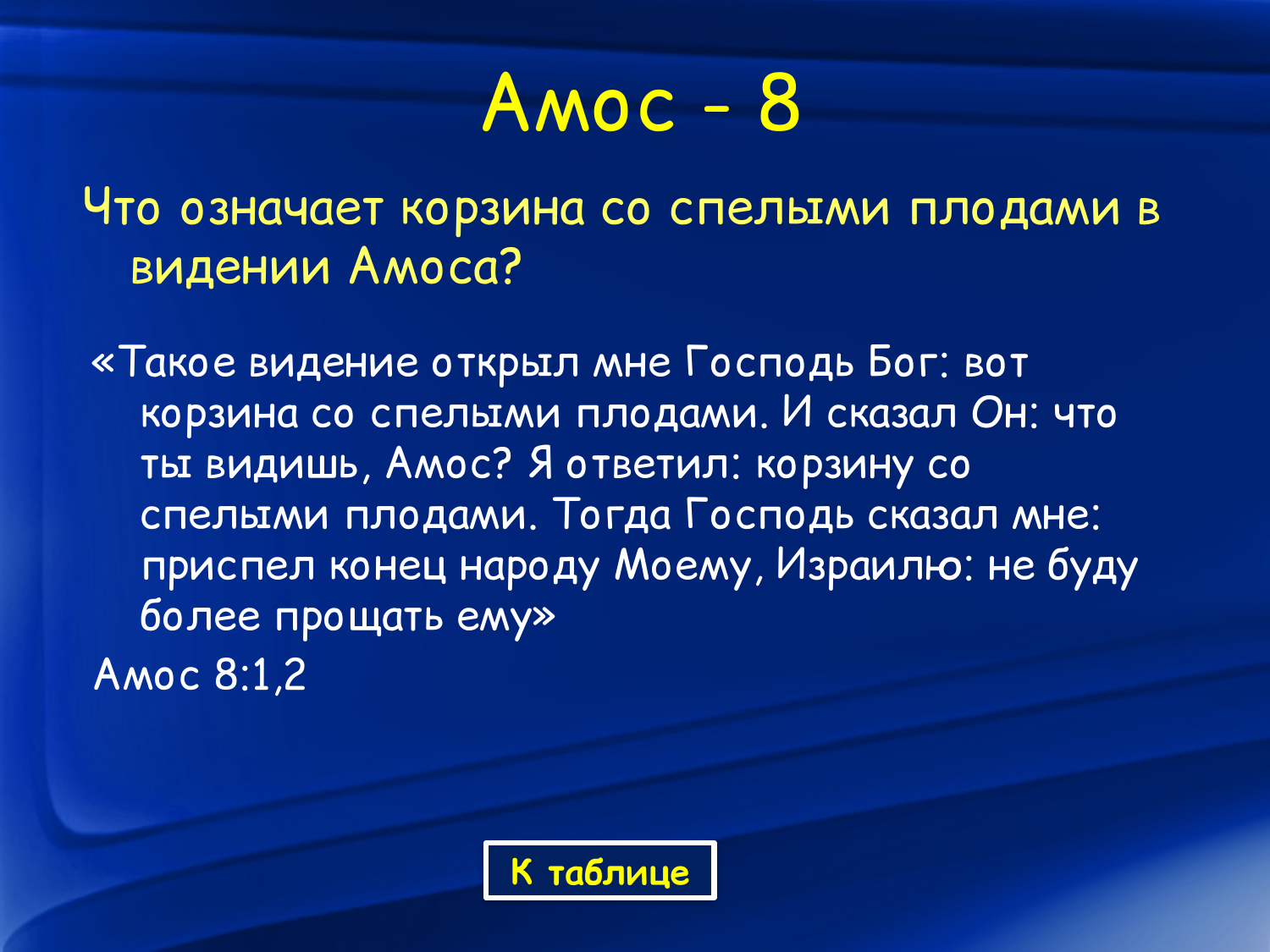

# Амос - 8
Что означает корзина со спелыми плодами в видении Амоса?
«Такое видение открыл мне Господь Бог: вот корзина со спелыми плодами. И сказал Он: что ты видишь, Амос? Я ответил: корзину со спелыми плодами. Тогда Господь сказал мне: приспел конец народу Моему, Израилю: не буду более прощать ему»
Амос 8:1,2
К таблице